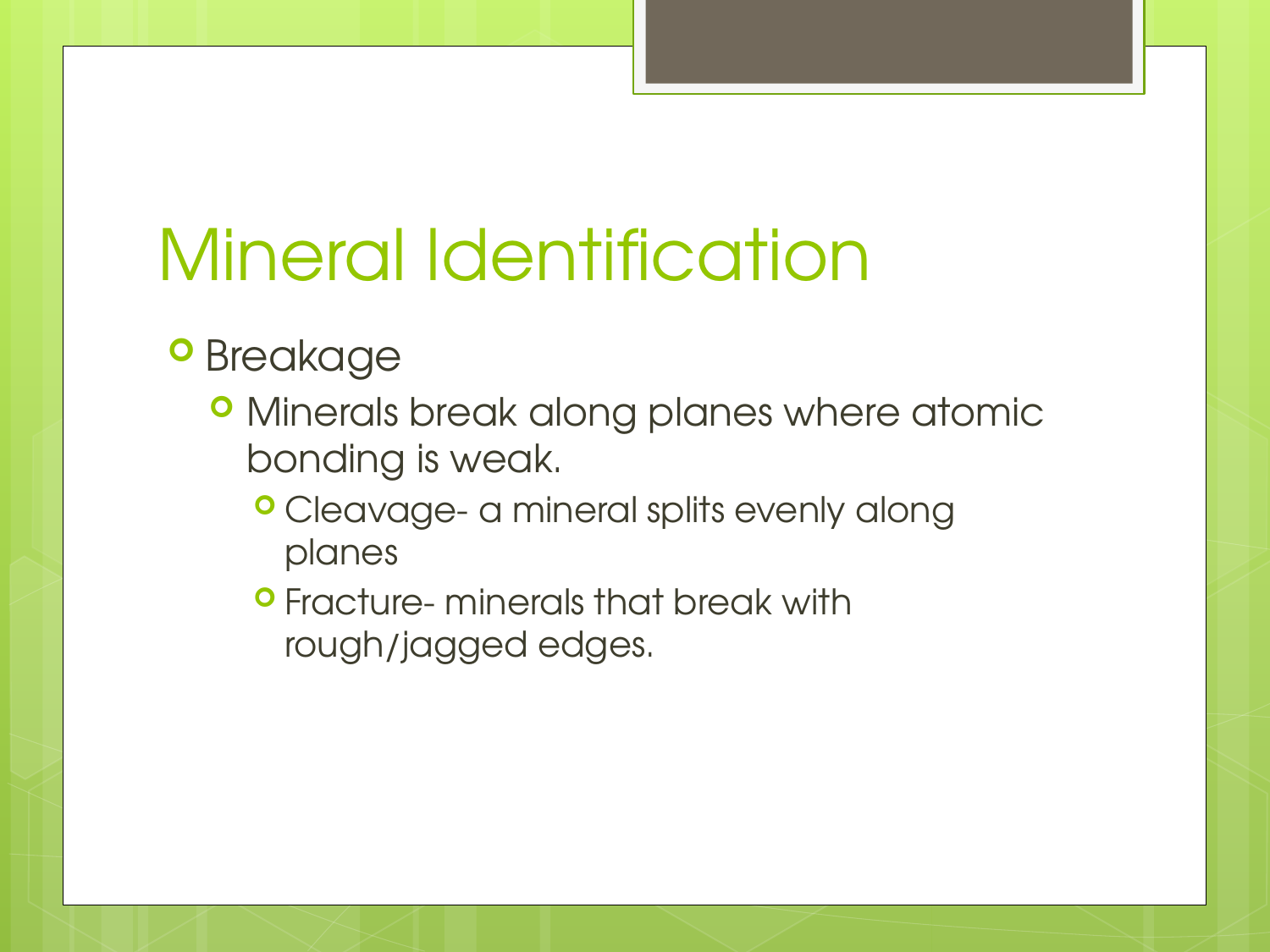

# Mineral Identification
Breakage
Minerals break along planes where atomic bonding is weak.
Cleavage- a mineral splits evenly along planes
Fracture- minerals that break with rough/jagged edges.